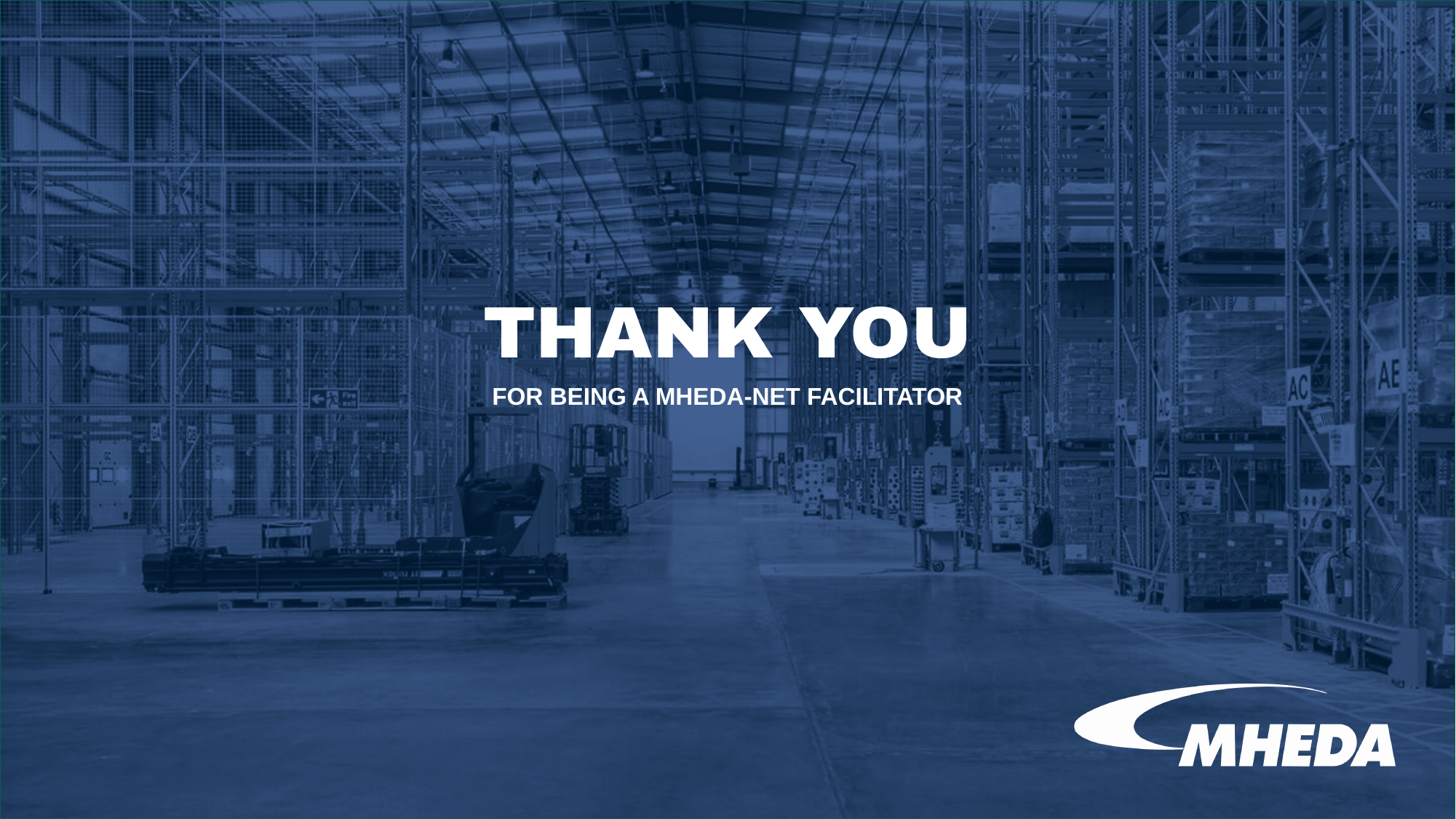

# THANK YOU
FOR BEING A MHEDA-NET FACILITATOR